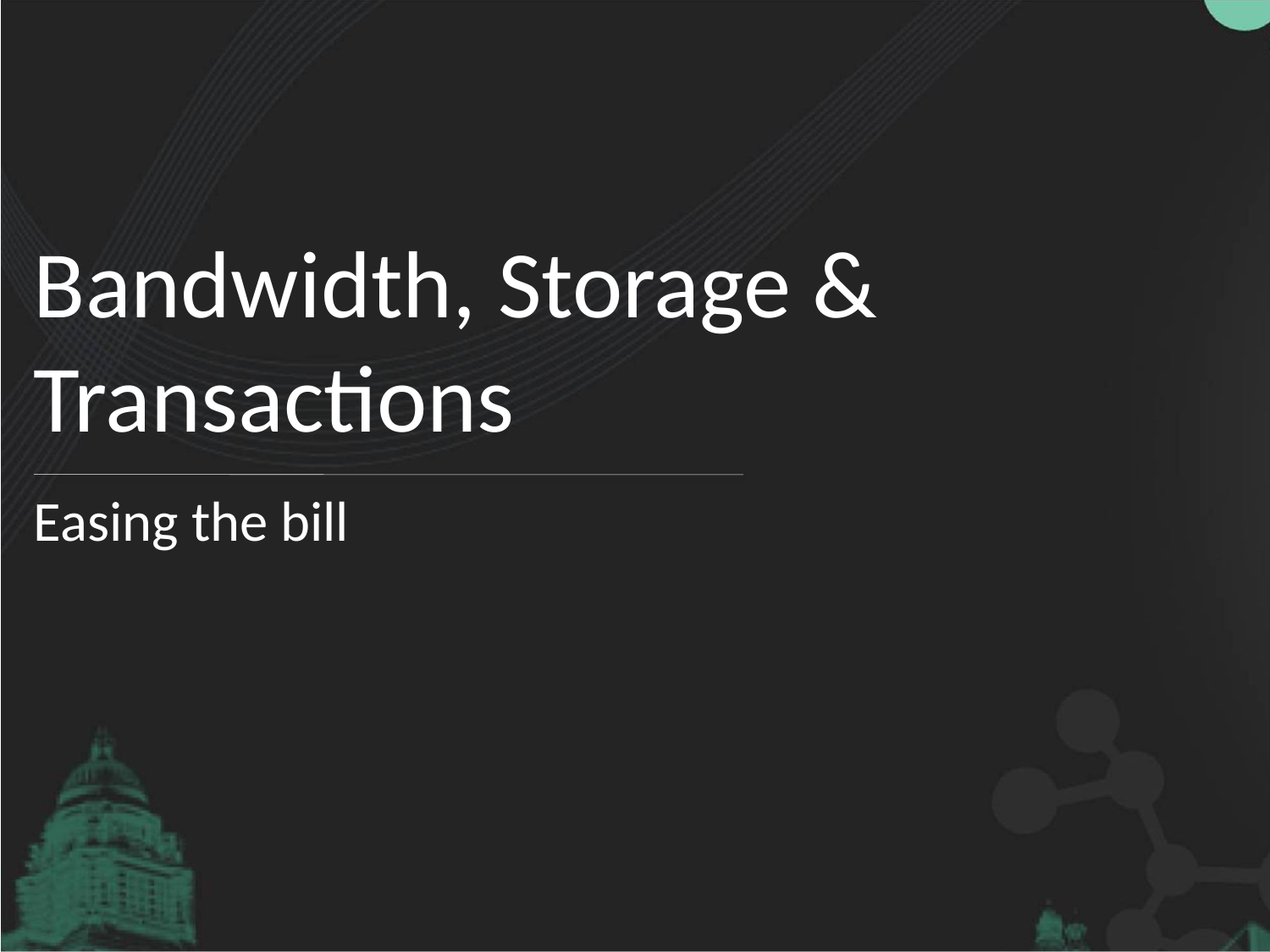

# Bandwidth, Storage & Transactions
Easing the bill